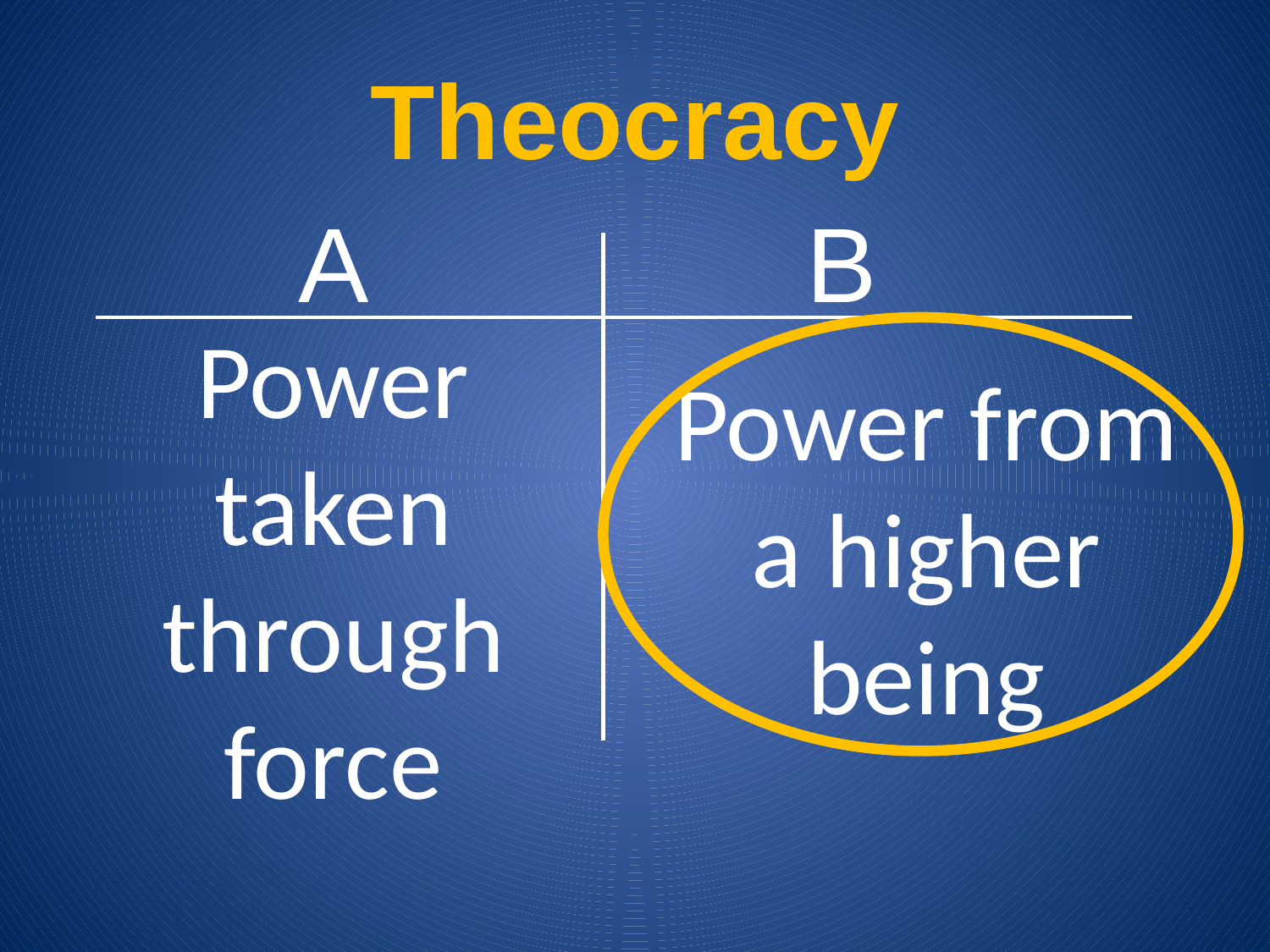

# Theocracy
A
B
Power taken through force

Power from a higher being